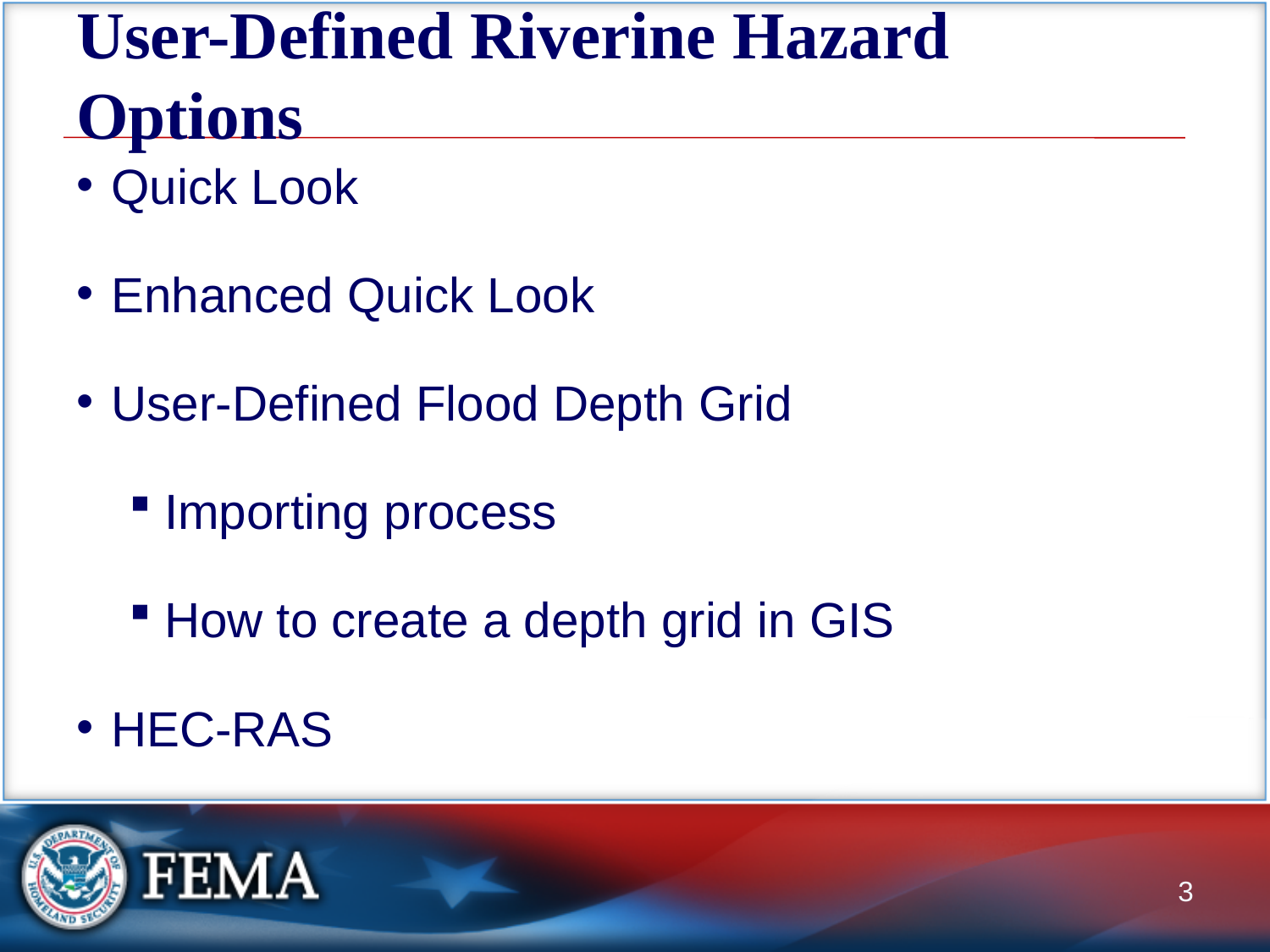

# User-Defined Riverine Hazard Options
Quick Look
Enhanced Quick Look
User-Defined Flood Depth Grid
Importing process
How to create a depth grid in GIS
HEC-RAS
3